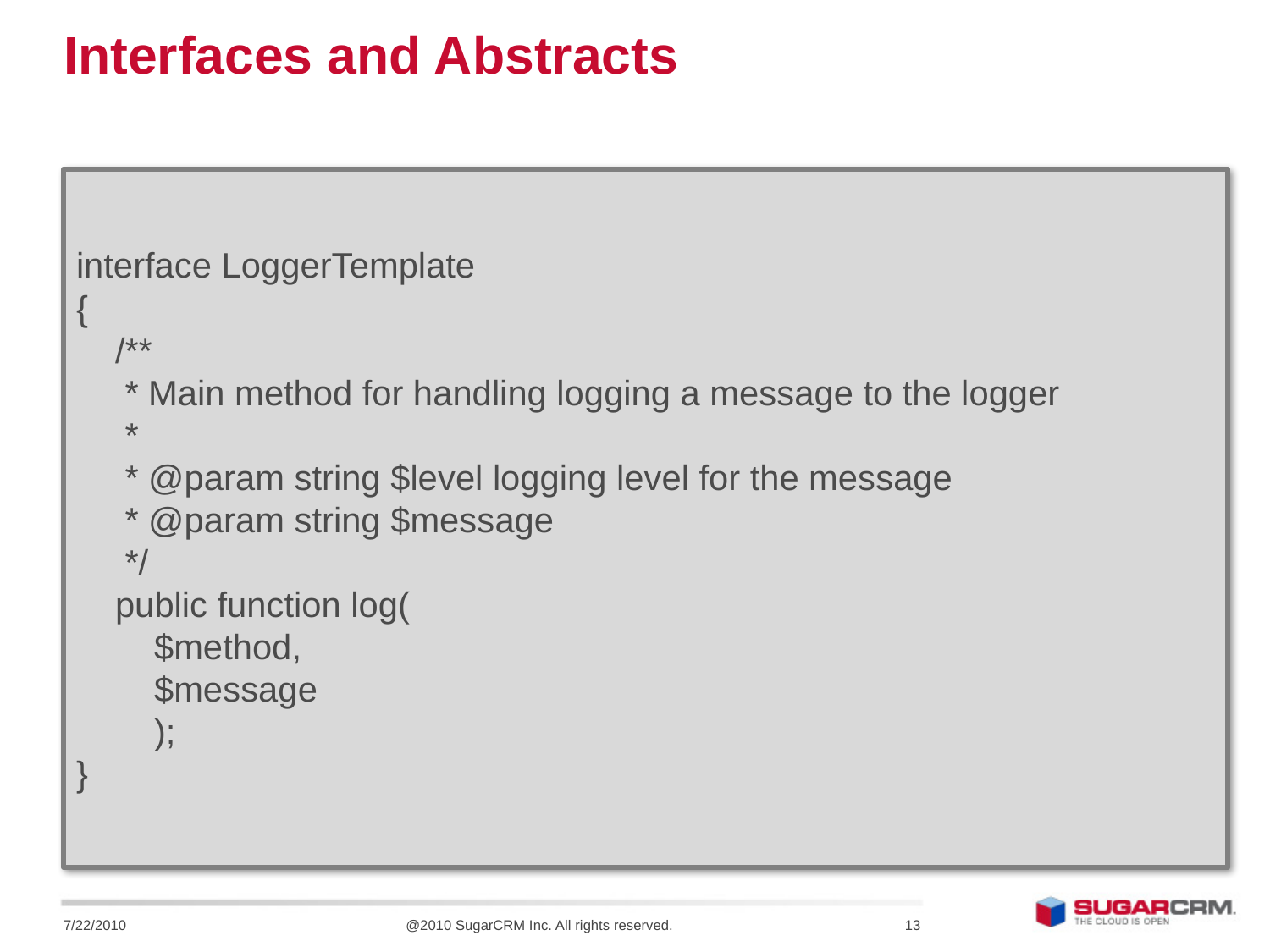

# Interfaces and Abstracts
interface LoggerTemplate
{
    /**
     * Main method for handling logging a message to the logger
     *
     * @param string $level logging level for the message
     * @param string $message
     */
    public function log(
        $method,
        $message
        );
}
7/22/2010

@2010 SugarCRM Inc. All rights reserved.
13